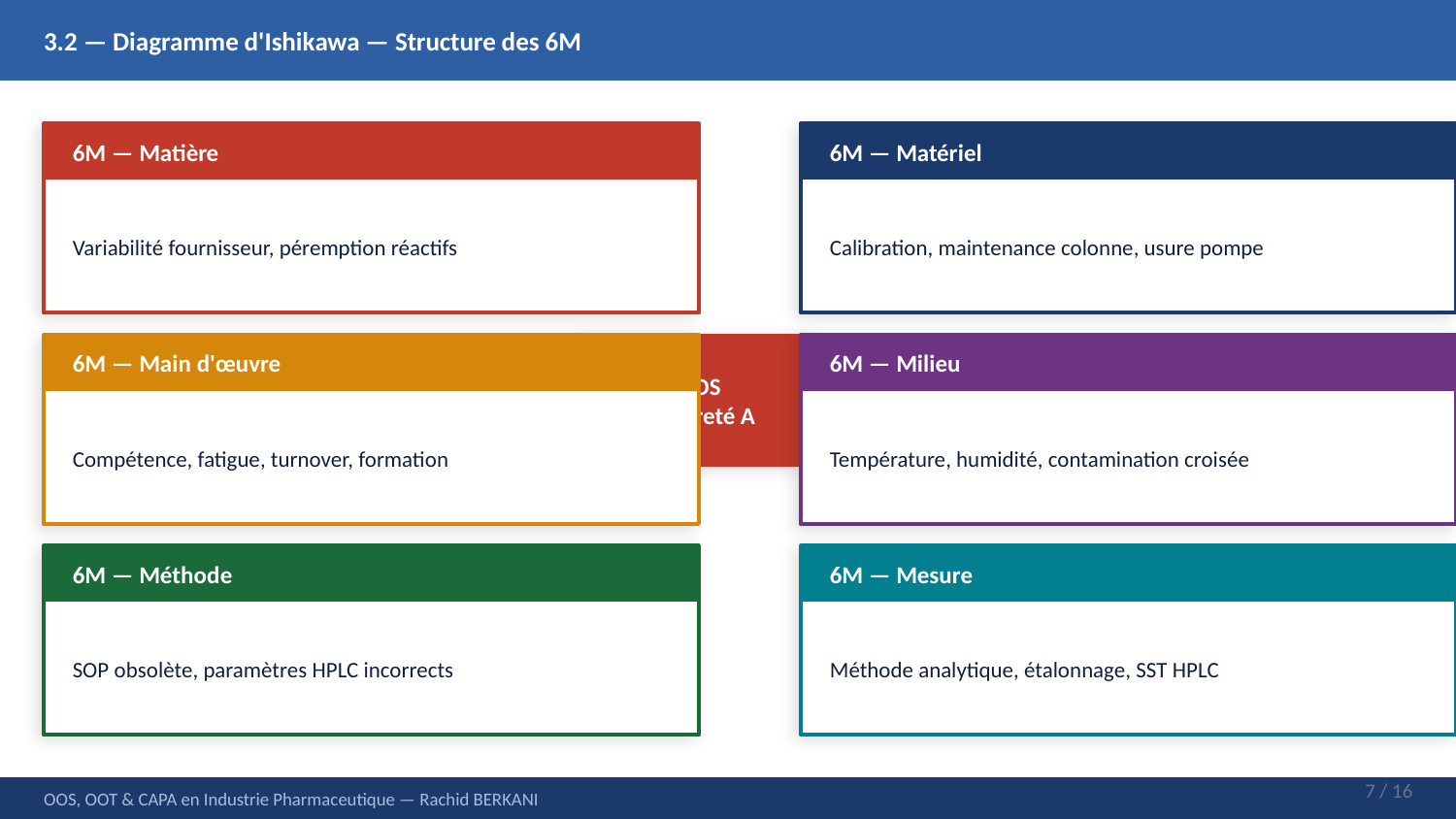

3.2 — Diagramme d'Ishikawa — Structure des 6M

6M — Matière

6M — Matériel
Variabilité fournisseur, péremption réactifs
Calibration, maintenance colonne, usure pompe

6M — Main d'œuvre

OOS
Impureté A

6M — Milieu
Compétence, fatigue, turnover, formation
Température, humidité, contamination croisée

6M — Méthode

6M — Mesure
SOP obsolète, paramètres HPLC incorrects
Méthode analytique, étalonnage, SST HPLC
7 / 16

OOS, OOT & CAPA en Industrie Pharmaceutique — Rachid BERKANI